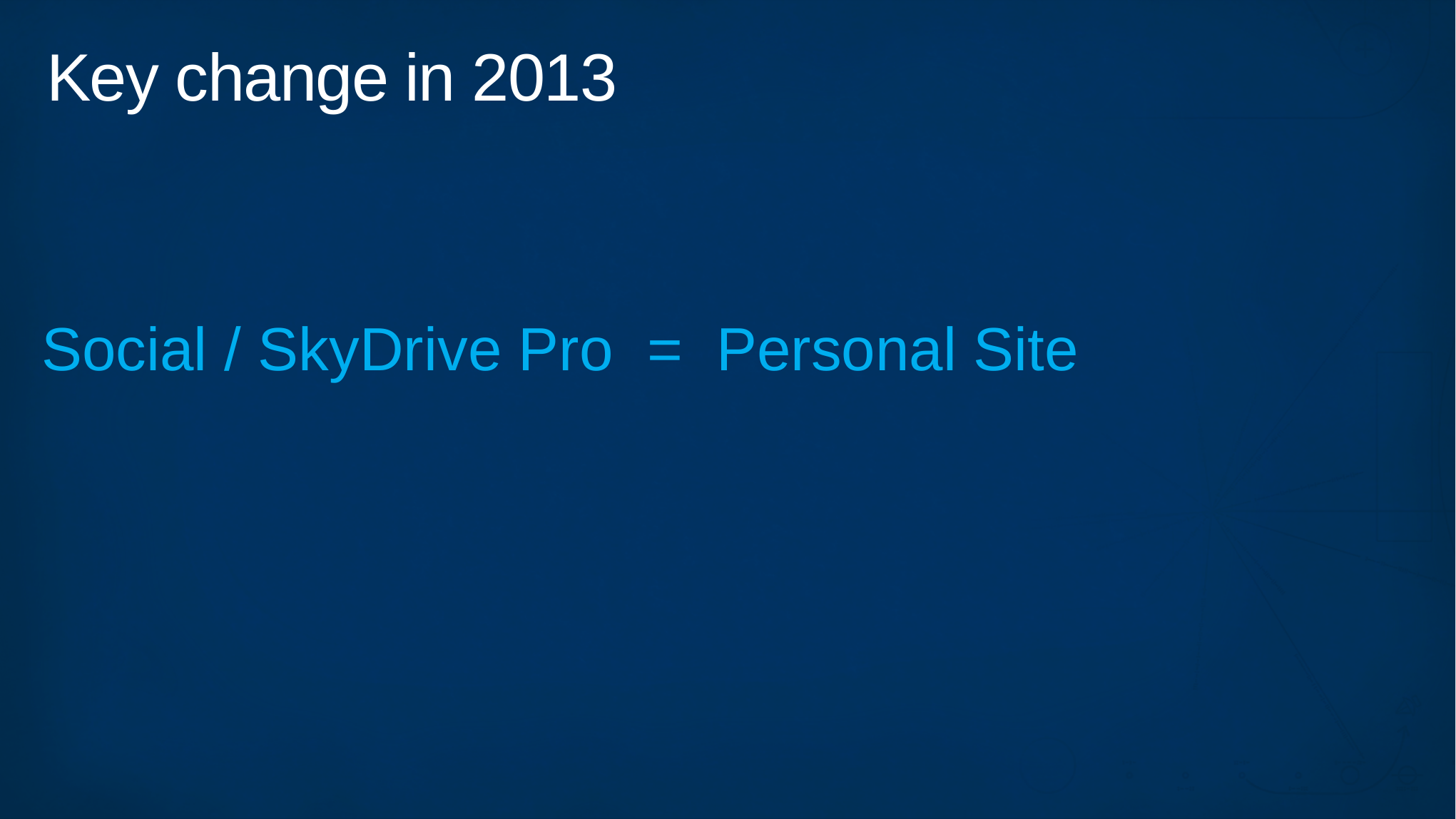

# Key change in 2013
Social / SkyDrive Pro  =  Personal Site